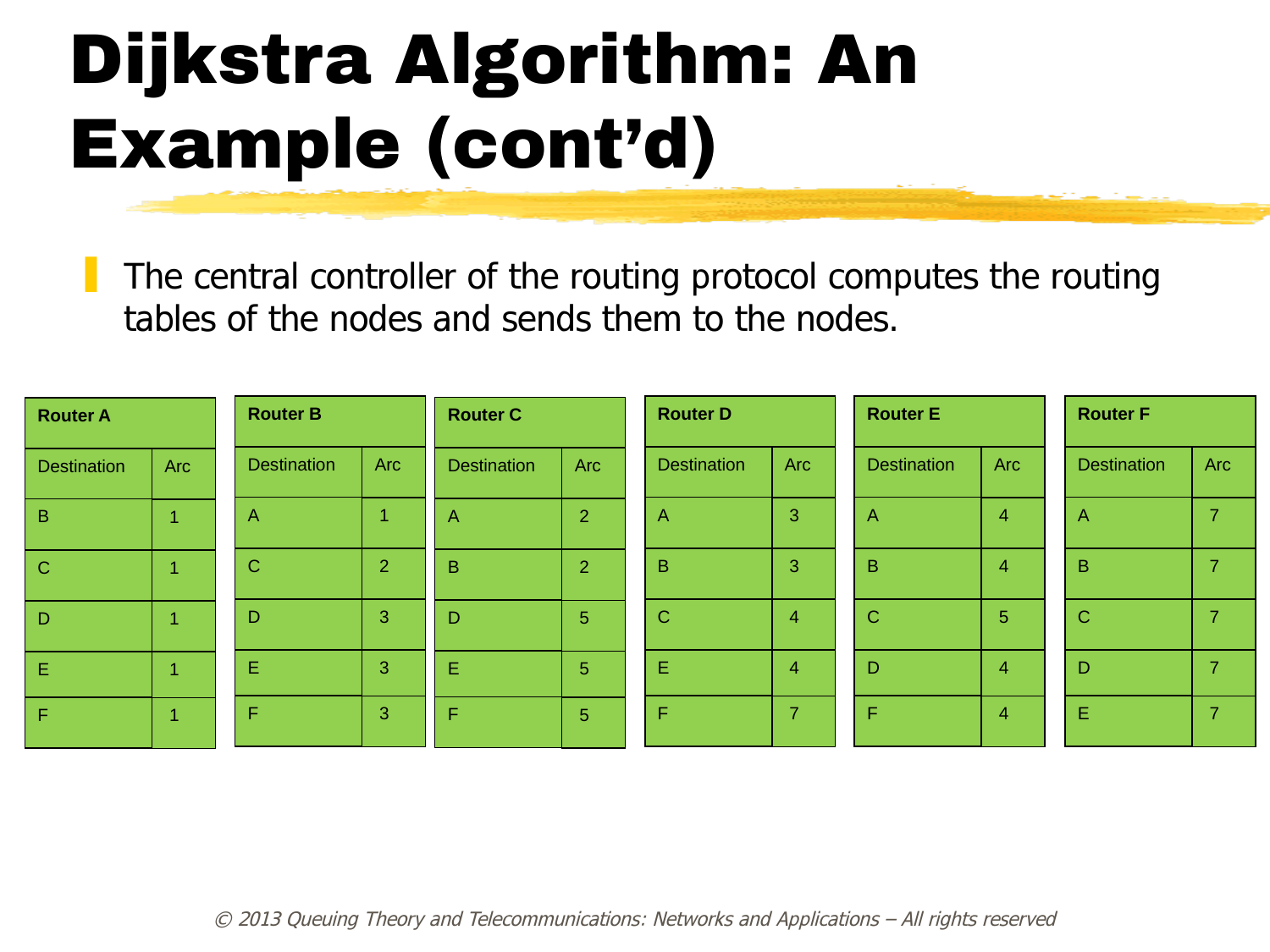

# Dijkstra Algorithm: An Example (cont’d)

The central controller of the routing protocol computes the routing tables of the nodes and sends them to the nodes.

Router B
Destination
Arc
A
 1
C
 2
D
 3
E
 3
F
 3
Router D
Destination
Arc
A
 3
B
 3
C
 4
E
 4
F
 7
Router E
Destination
Arc
A
 4
B
 4
C
 5
D
 4
F
 4
Router F
Destination
Arc
A
 7
B
 7
C
 7
D
 7
E
 7
Router C
Destination
Arc
A
 2
B
 2
D
 5
E
 5
F
 5
Router A
Destination
Arc
B
 1
C
 1
D
 1
E
 1
F
 1

© 2013 Queuing Theory and Telecommunications: Networks and Applications – All rights reserved